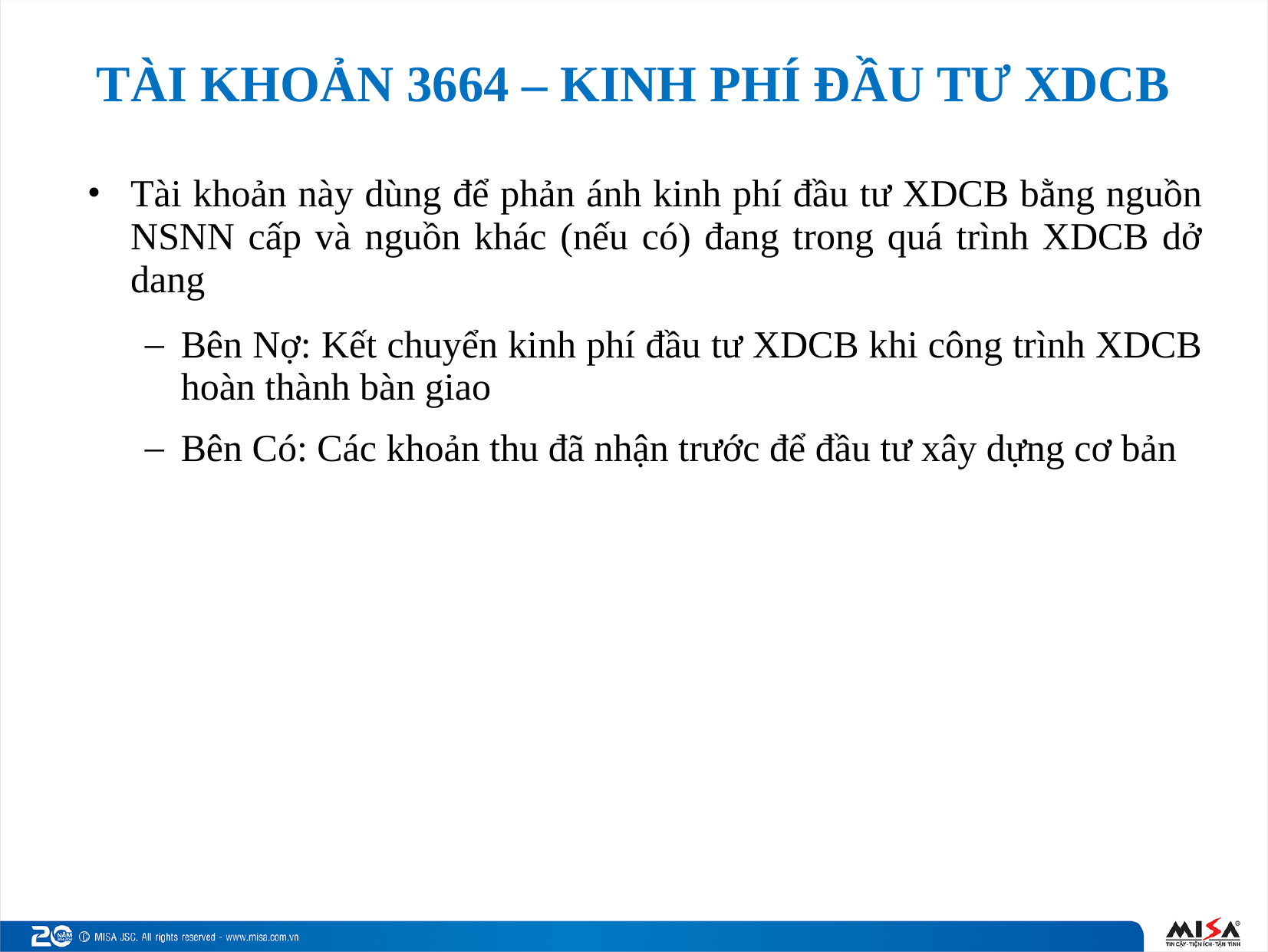

# TÀI KHOẢN 3664 – KINH PHÍ ĐẦU TƯ XDCB
Tài khoản này dùng để phản ánh kinh phí đầu tư XDCB bằng nguồn NSNN cấp và nguồn khác (nếu có) đang trong quá trình XDCB dở dang
Bên Nợ: Kết chuyển kinh phí đầu tư XDCB khi công trình XDCB hoàn thành bàn giao
Bên Có: Các khoản thu đã nhận trước để đầu tư xây dựng cơ bản